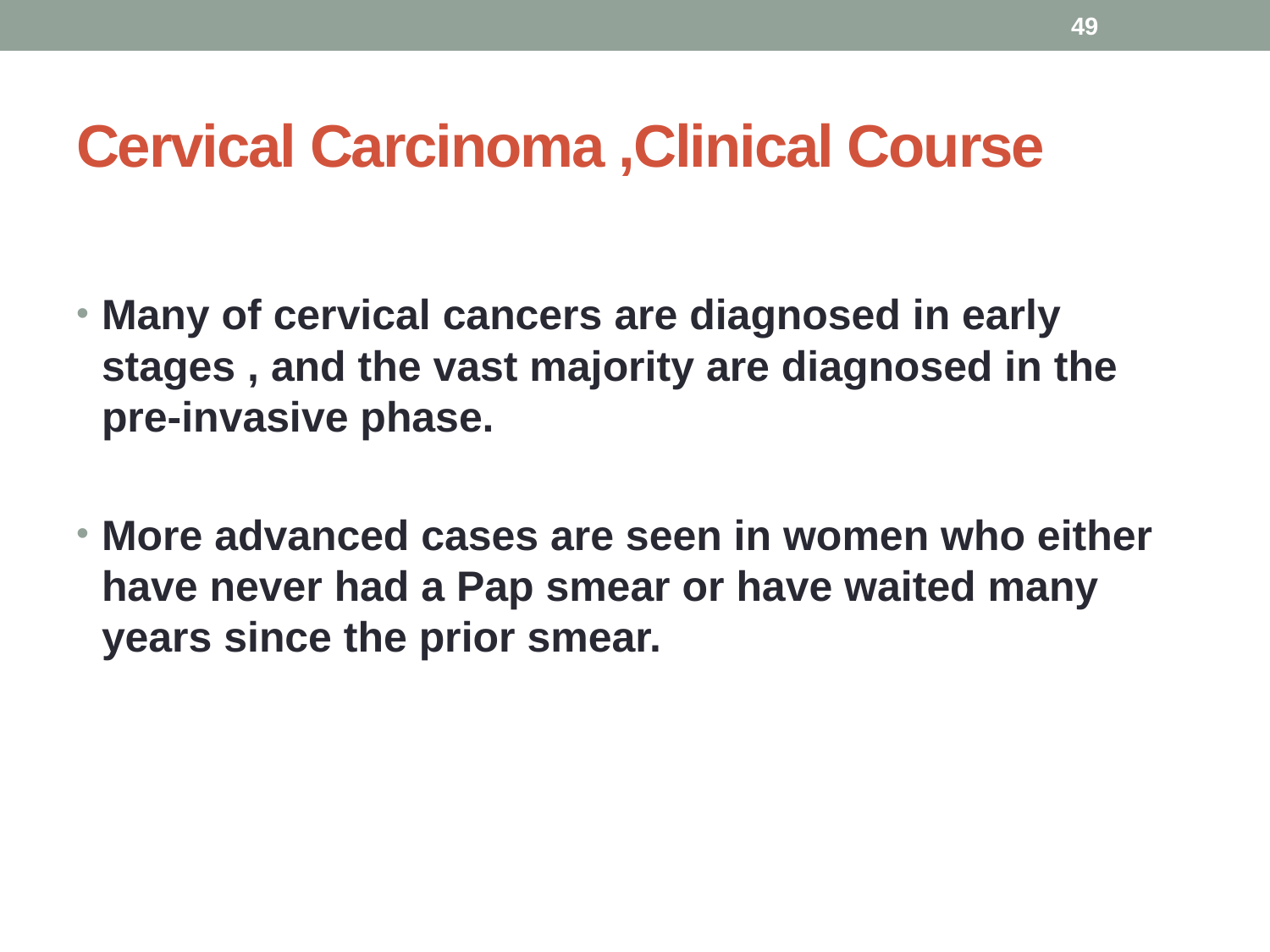

49
# Cervical Carcinoma ,Clinical Course

Many of cervical cancers are diagnosed in early stages , and the vast majority are diagnosed in the pre-invasive phase.

More advanced cases are seen in women who either have never had a Pap smear or have waited many years since the prior smear.